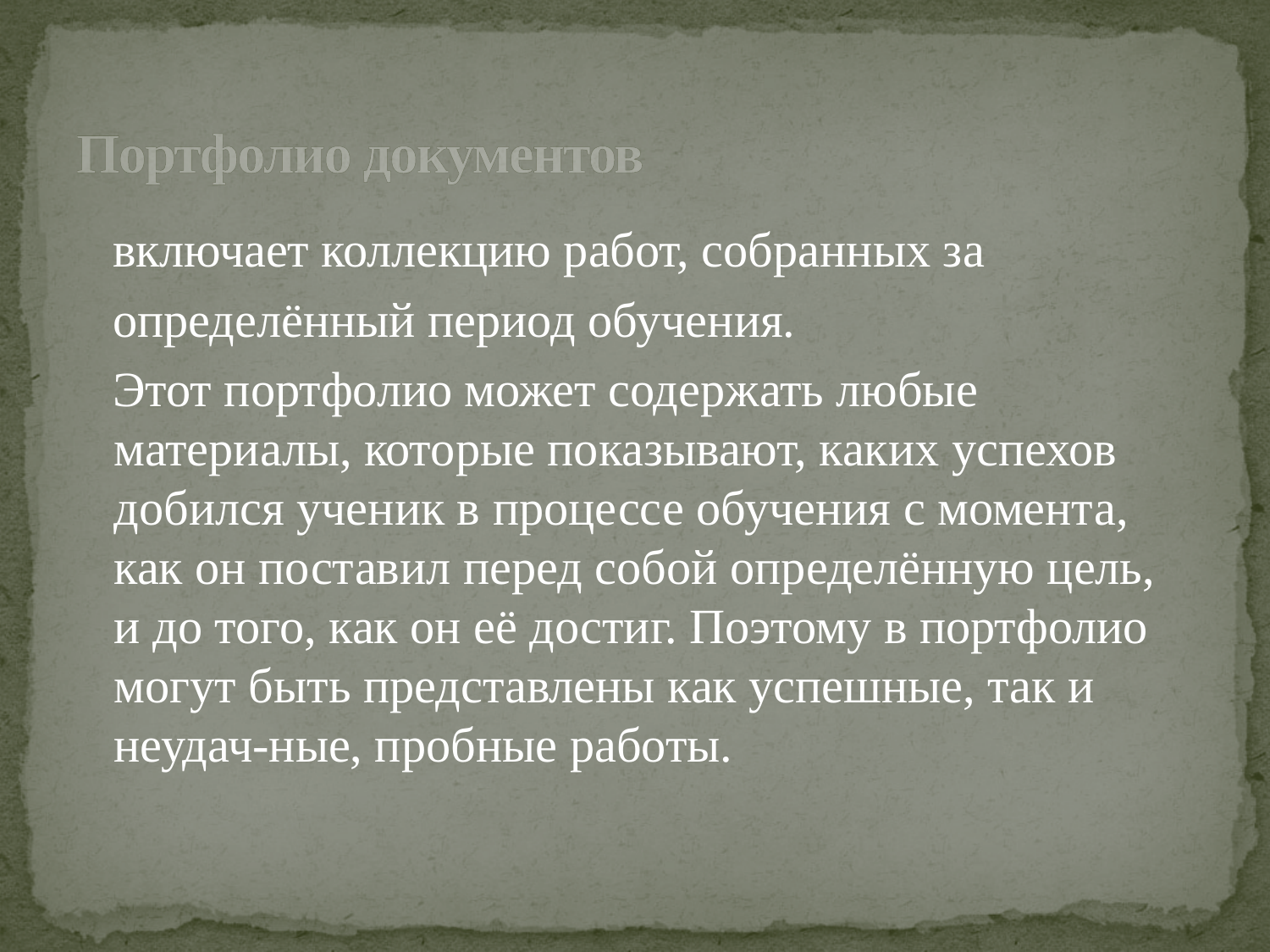

# Портфолио документов
   включает коллекцию работ, собранных за
   определённый период обучения.
   Этот портфолио может содержать любые материалы, которые показывают, каких успехов добился ученик в процессе обучения с момента, как он поставил перед собой определённую цель, и до того, как он её достиг. Поэтому в портфолио могут быть представлены как успешные, так и неудач-ные, пробные работы.